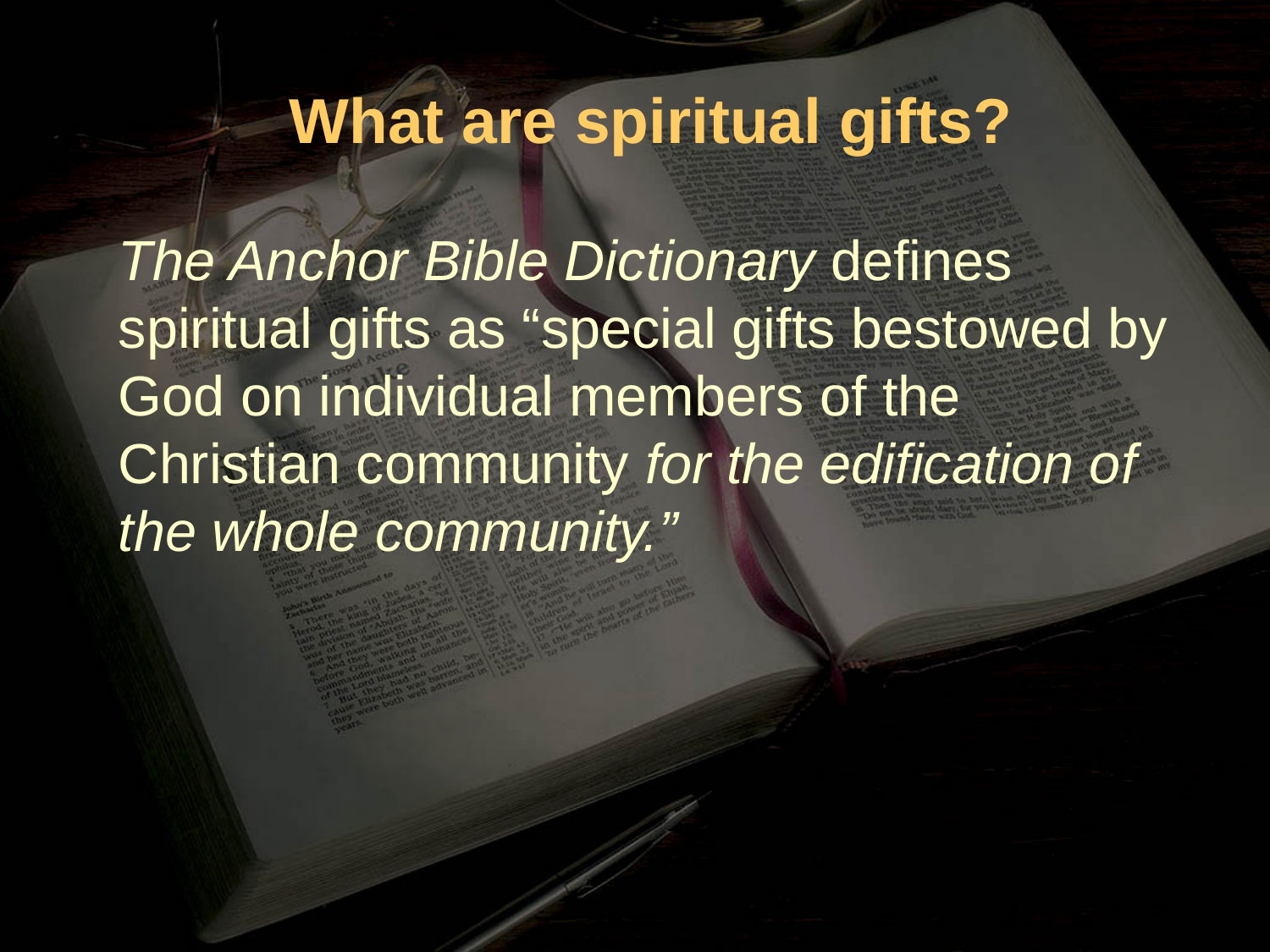

What are spiritual gifts?

The Anchor Bible Dictionary defines spiritual gifts as “special gifts bestowed by God on individual members of the Christian community for the edification of the whole community.”